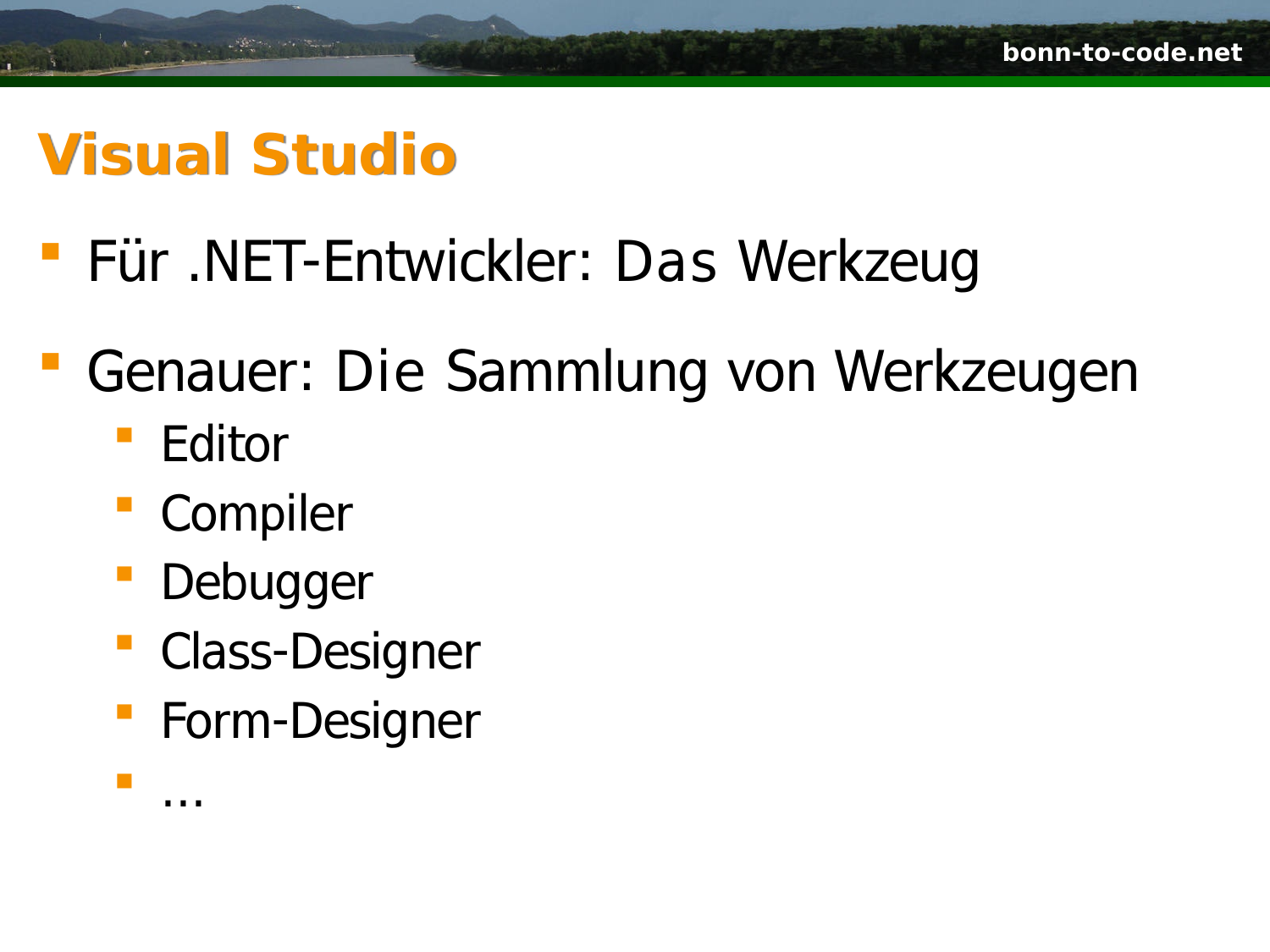

# Visual Studio
Für .NET-Entwickler: Das Werkzeug
Genauer: Die Sammlung von Werkzeugen
Editor
Compiler
Debugger
Class-Designer
Form-Designer
...